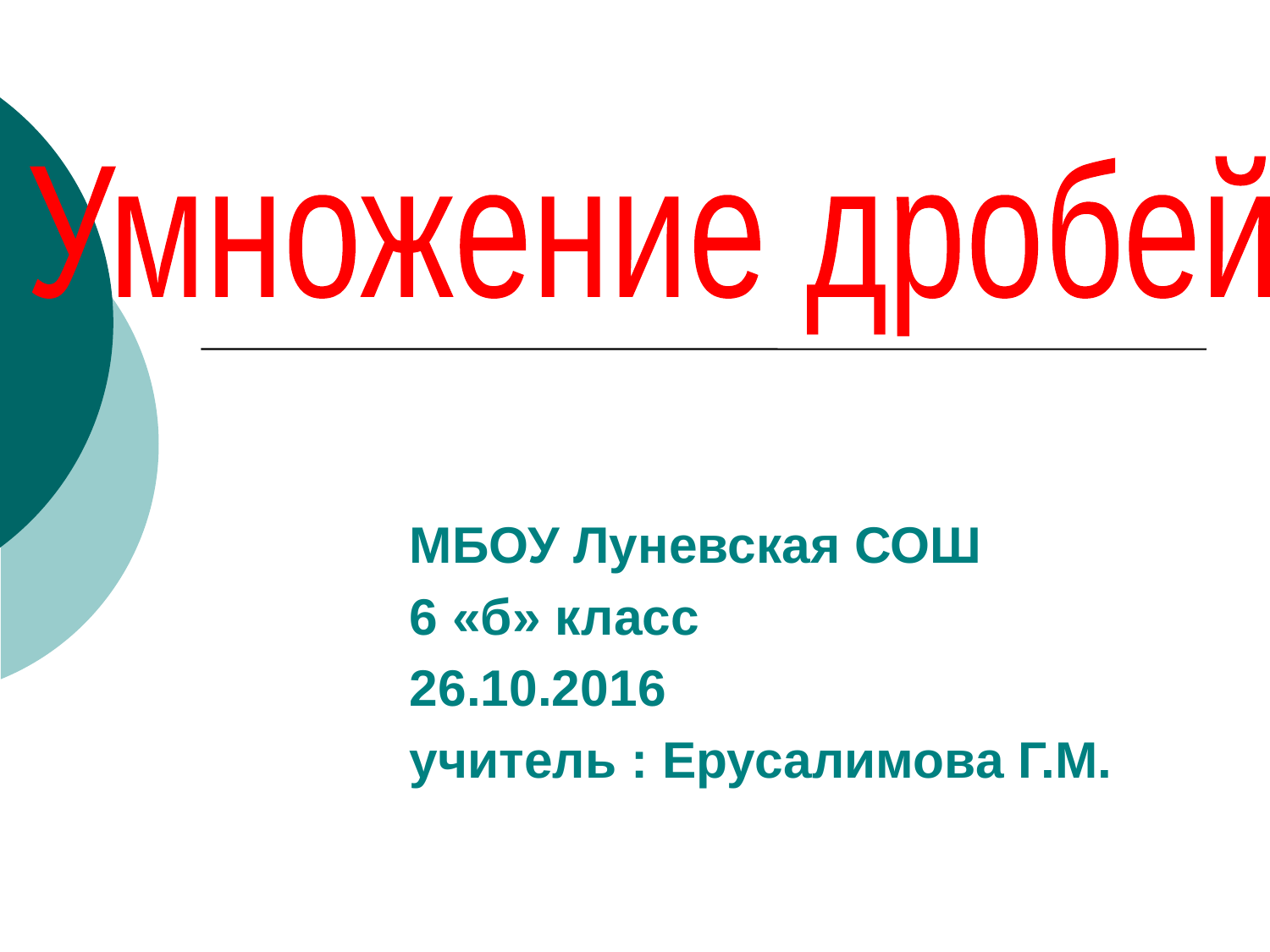

#
Умножение дробей
МБОУ Луневская СОШ
6 «б» класс
26.10.2016
учитель : Ерусалимова Г.М.